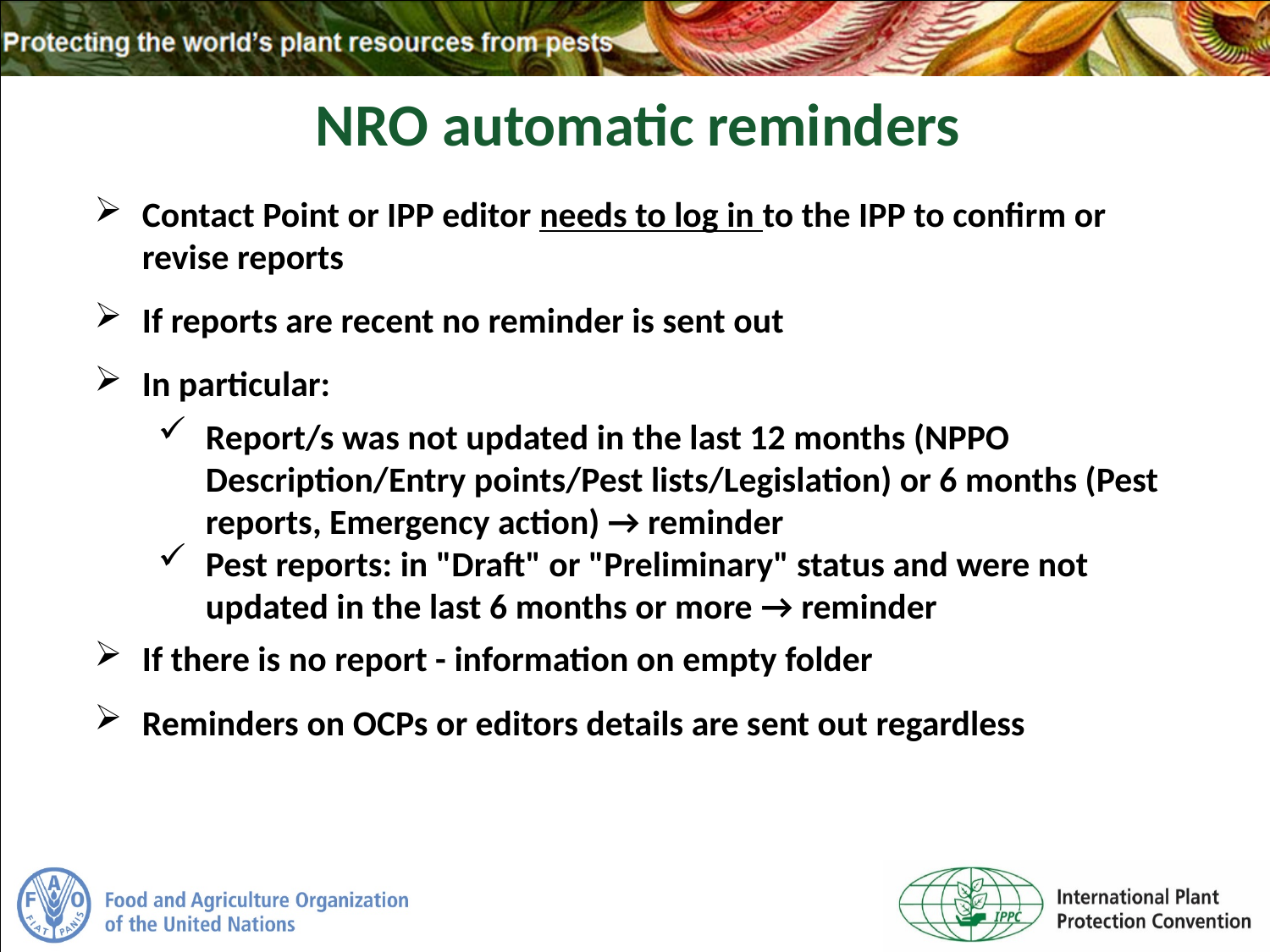

NRO automatic reminders
Contact Point or IPP editor needs to log in to the IPP to confirm or revise reports
If reports are recent no reminder is sent out
In particular:
Report/s was not updated in the last 12 months (NPPO Description/Entry points/Pest lists/Legislation) or 6 months (Pest reports, Emergency action) → reminder
Pest reports: in "Draft" or "Preliminary" status and were not updated in the last 6 months or more → reminder
If there is no report - information on empty folder
Reminders on OCPs or editors details are sent out regardless